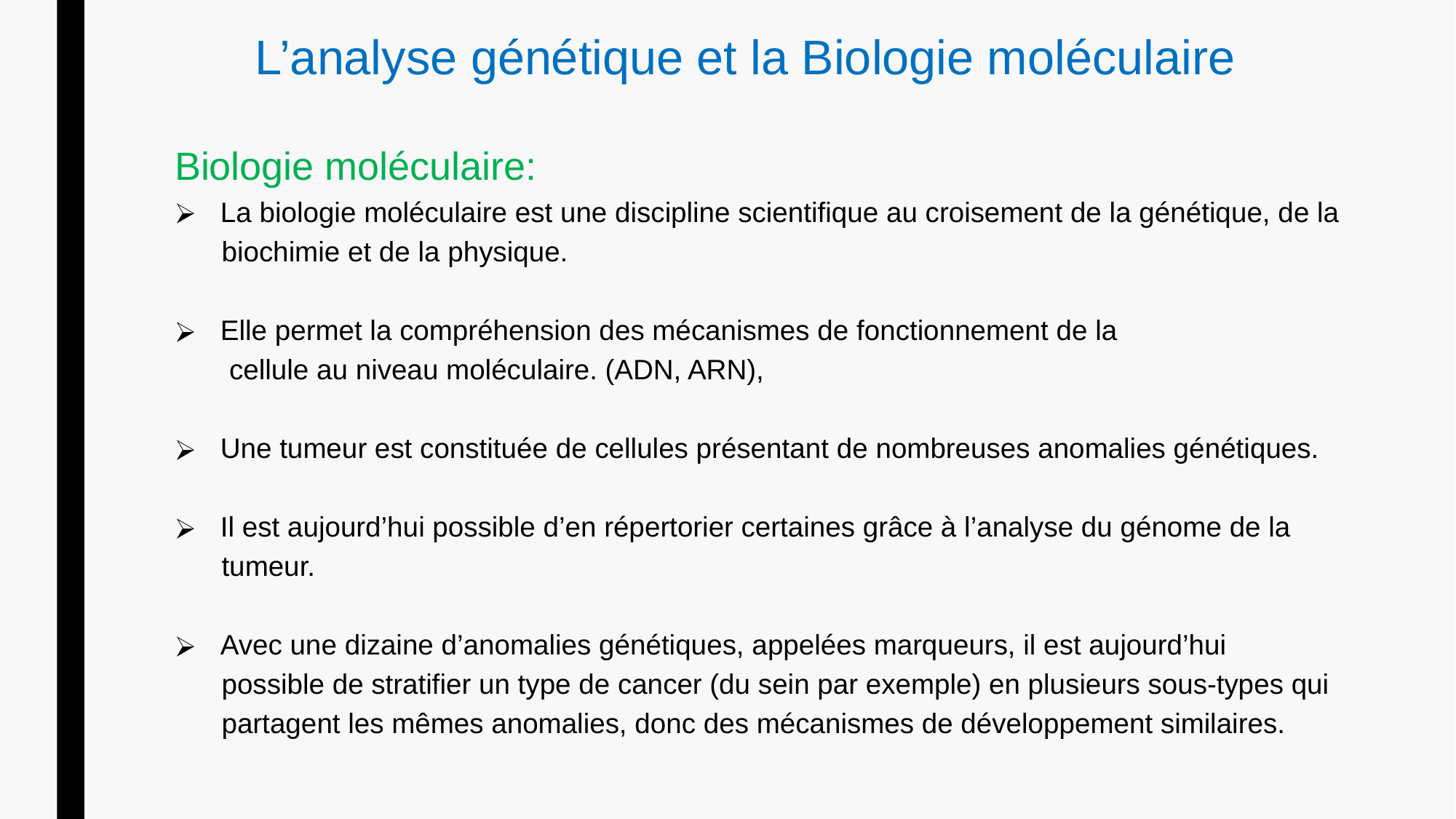

# L’analyse génétique et la Biologie moléculaire
Biologie moléculaire:
La biologie moléculaire est une discipline scientifique au croisement de la génétique, de la
      biochimie et de la physique.

Elle permet la compréhension des mécanismes de fonctionnement de la
       cellule au niveau moléculaire. (ADN, ARN),

Une tumeur est constituée de cellules présentant de nombreuses anomalies génétiques.

Il est aujourd’hui possible d’en répertorier certaines grâce à l’analyse du génome de la
      tumeur.

Avec une dizaine d’anomalies génétiques, appelées marqueurs, il est aujourd’hui
      possible de stratifier un type de cancer (du sein par exemple) en plusieurs sous-types qui
      partagent les mêmes anomalies, donc des mécanismes de développement similaires.